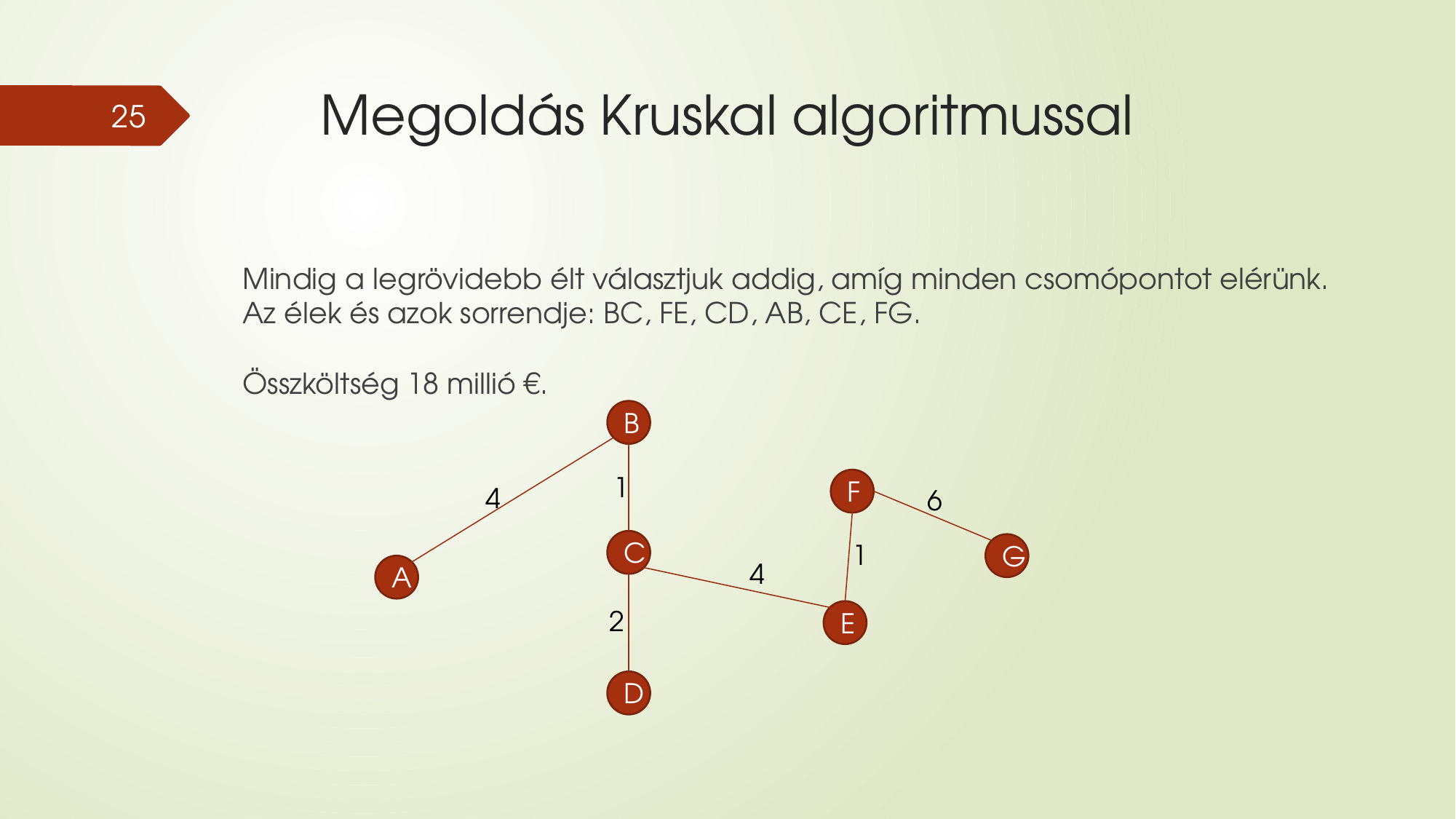

# Megoldás Kruskal algoritmussal
25
Mindig a legrövidebb élt választjuk addig, amíg minden csomópontot elérünk. Az élek és azok sorrendje: BC, FE, CD, AB, CE, FG.
Összköltség 18 millió €.

B
4
1
F
6
1
C
G
4
A
2
E
D